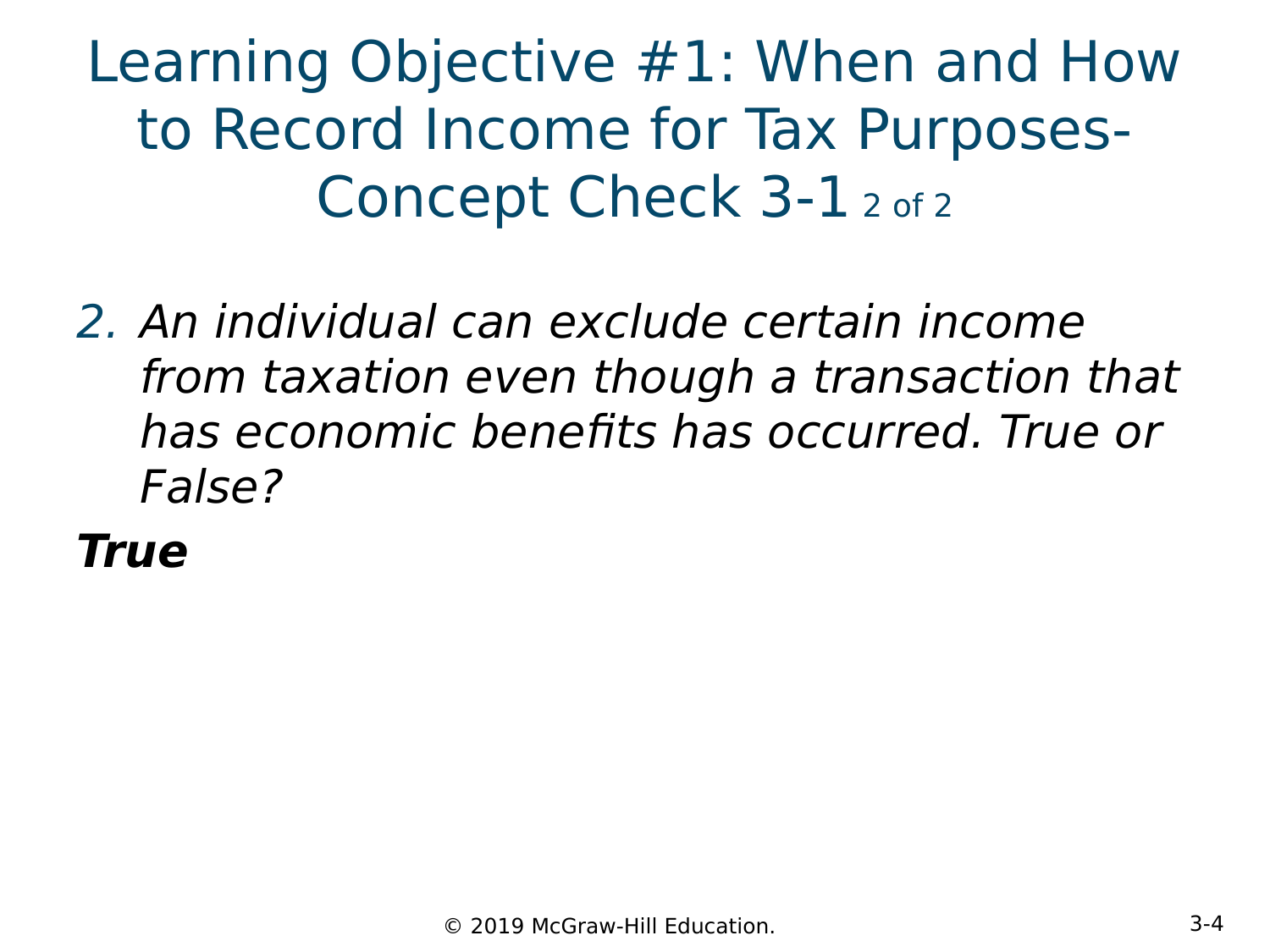

# Learning Objective #1: When and How to Record Income for Tax Purposes-Concept Check 3-1 2 of 2
An individual can exclude certain income from taxation even though a transaction that has economic benefits has occurred. True or False?
True